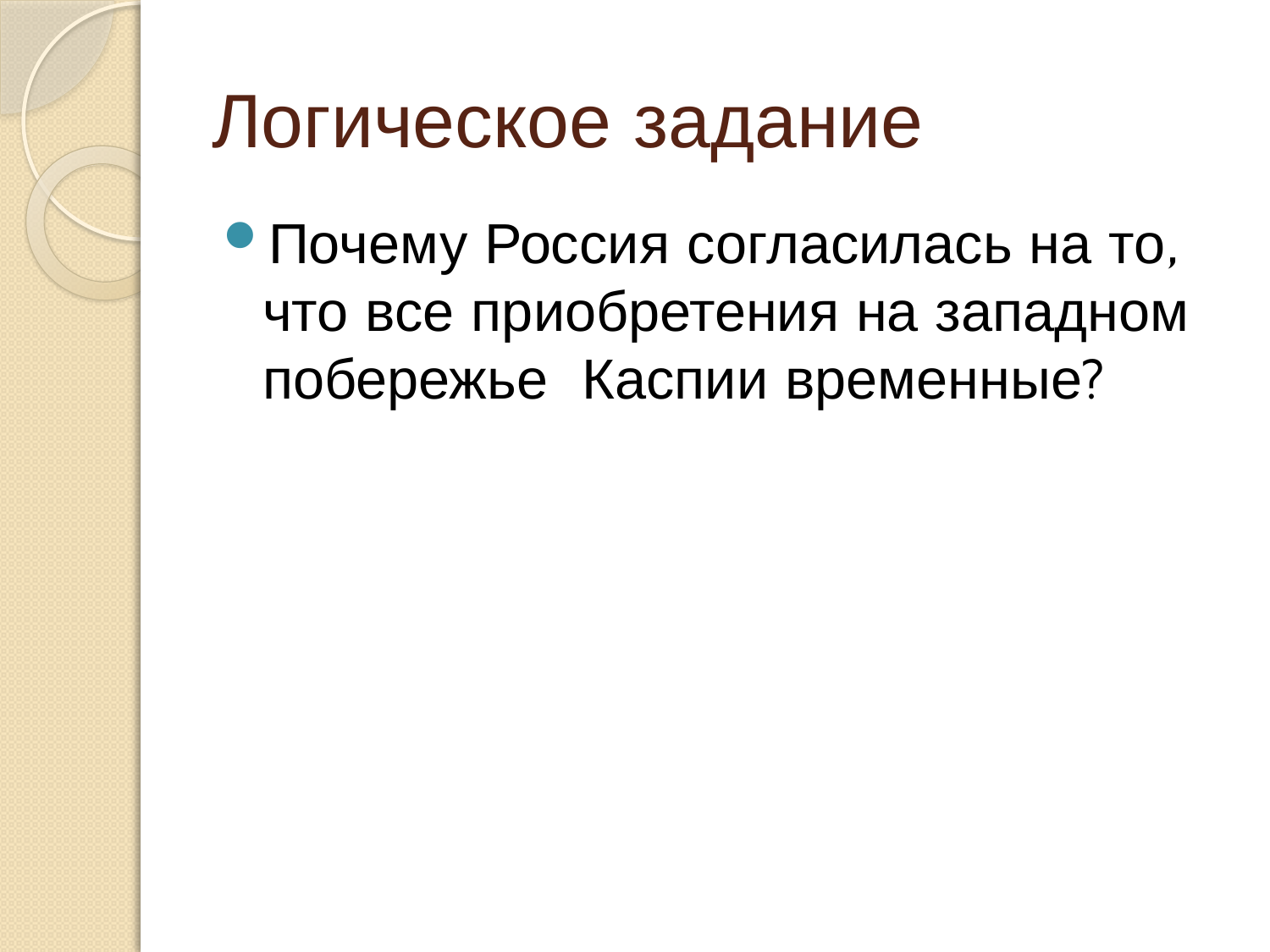

# Логическое задание
Почему Россия согласилась на то, что все приобретения на западном побережье  Каспии временные?